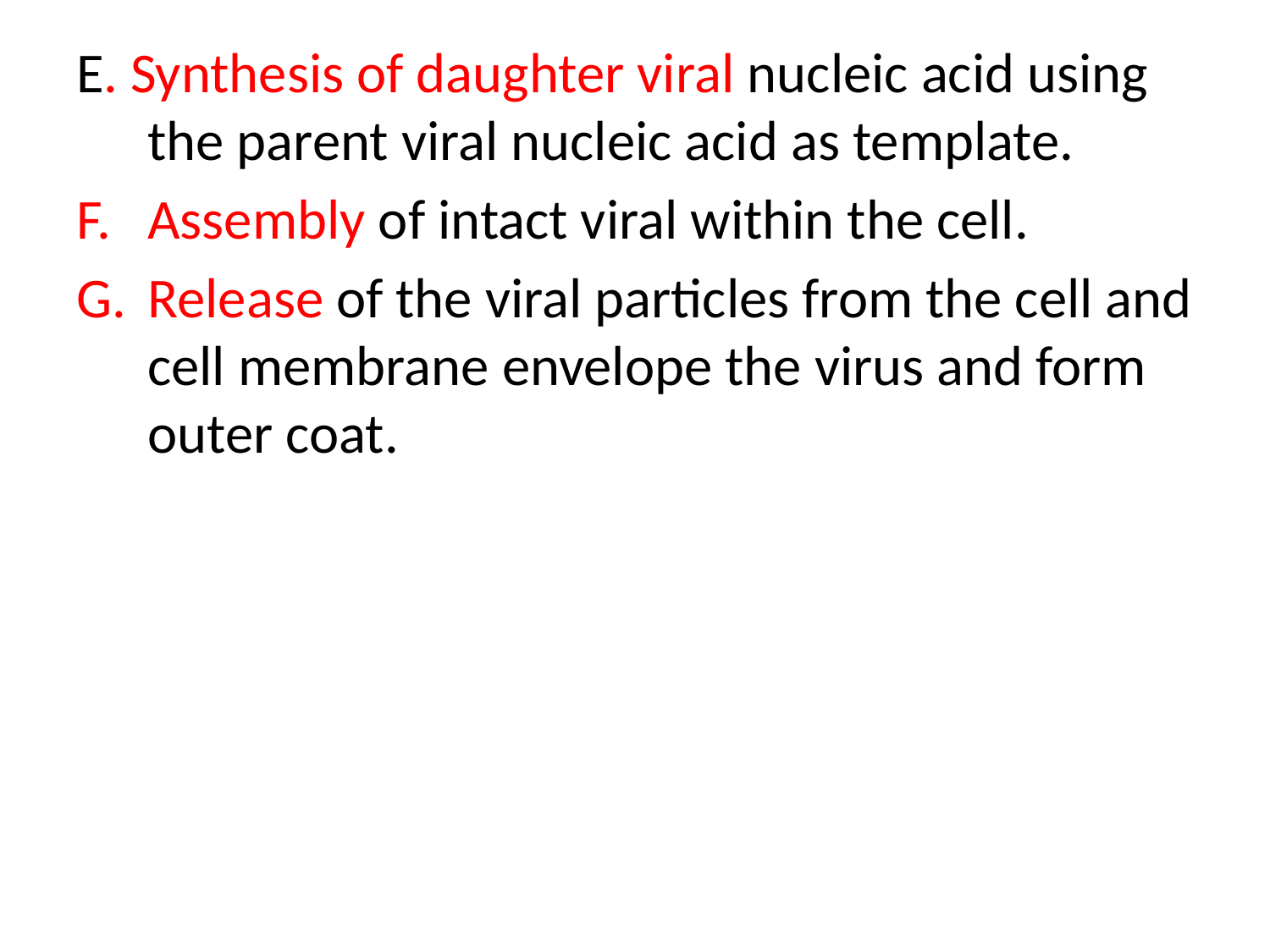

E. Synthesis of daughter viral nucleic acid using the parent viral nucleic acid as template.
Assembly of intact viral within the cell.
Release of the viral particles from the cell and cell membrane envelope the virus and form outer coat.

#